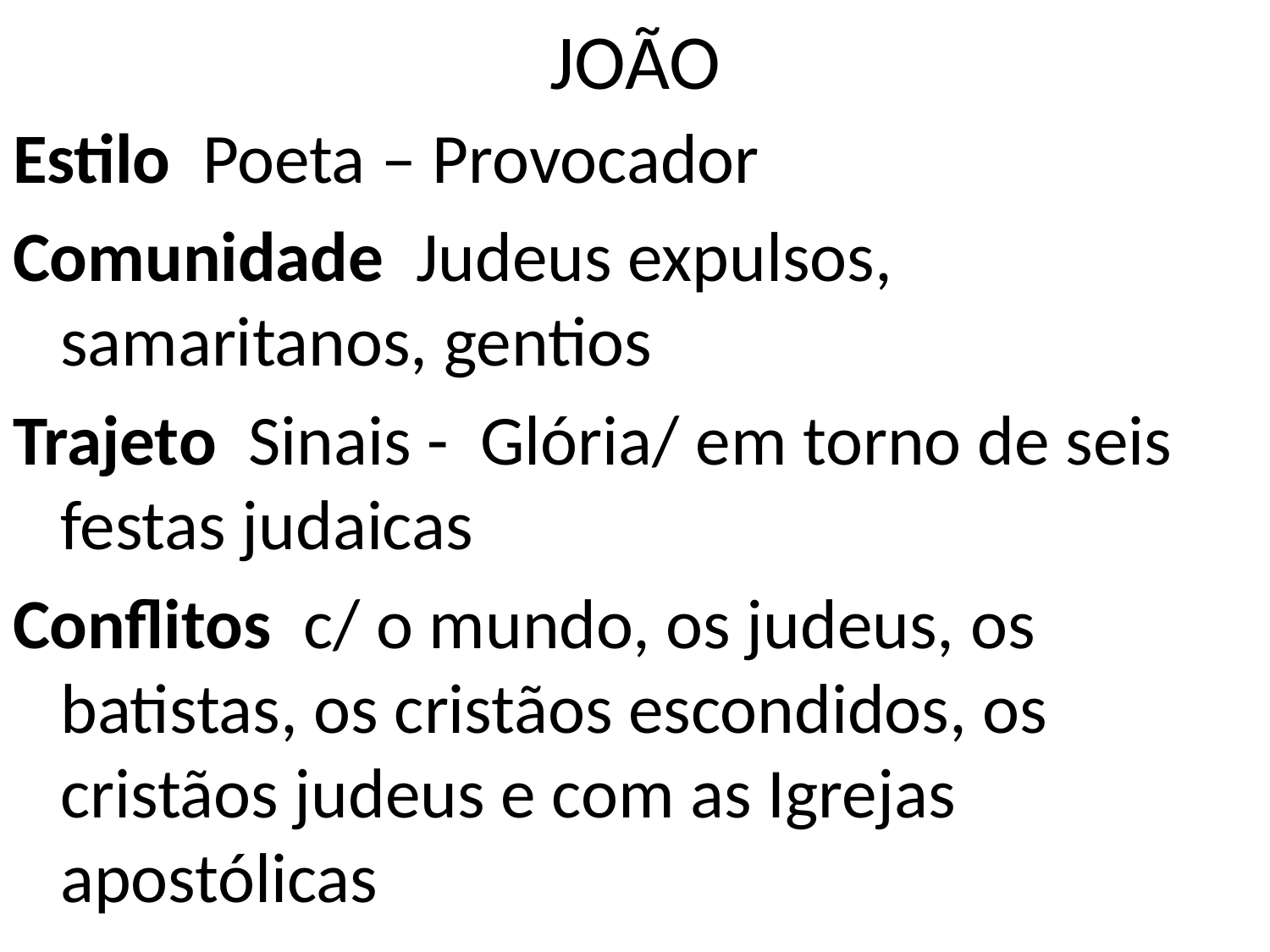

# JOÃO
Estilo  Poeta – Provocador
Comunidade  Judeus expulsos, samaritanos, gentios
Trajeto  Sinais -  Glória/ em torno de seis festas judaicas
Conflitos  c/ o mundo, os judeus, os batistas, os cristãos escondidos, os cristãos judeus e com as Igrejas apostólicas